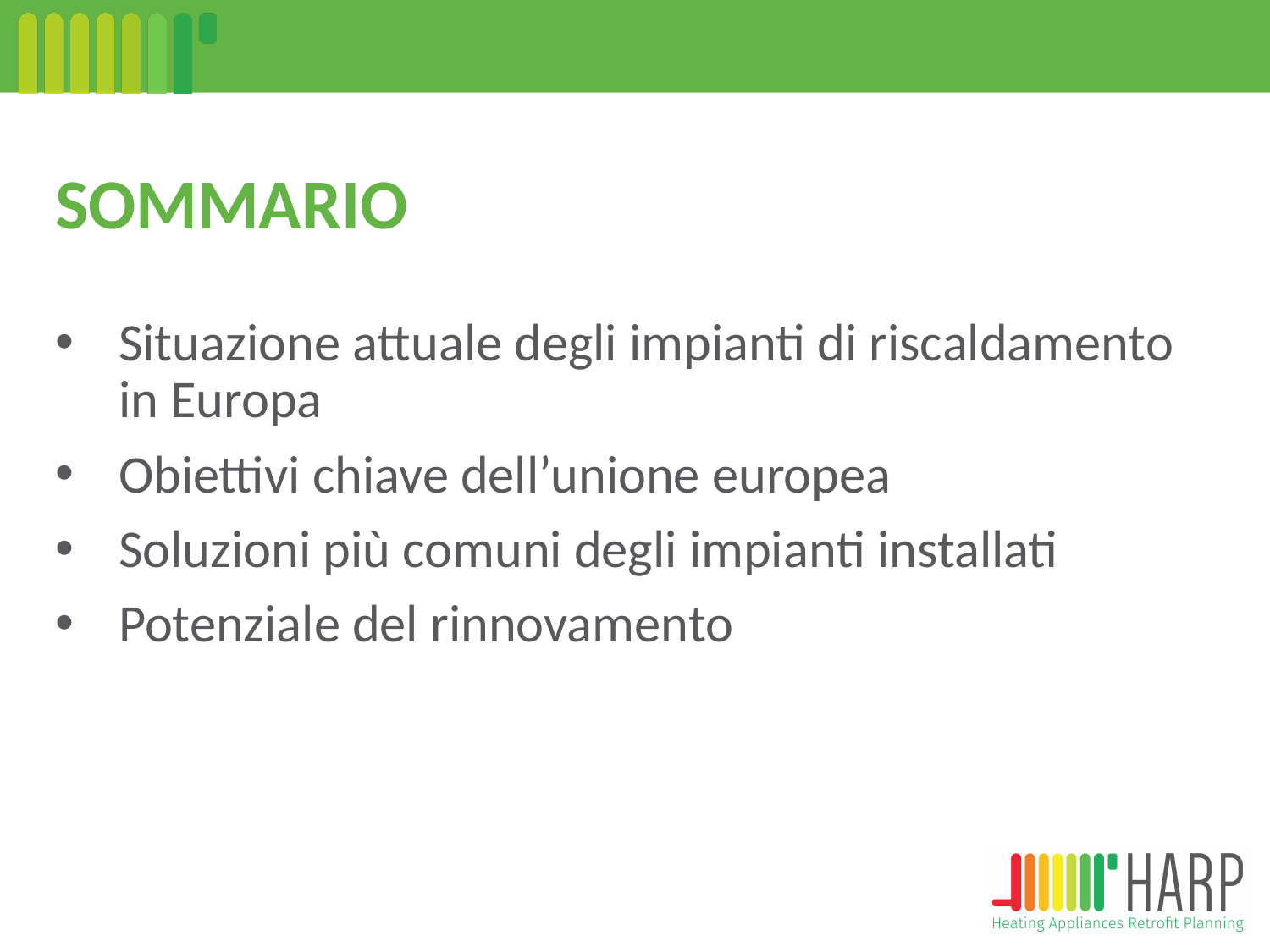

# SOMMARIO
Situazione attuale degli impianti di riscaldamento in Europa
Obiettivi chiave dell’unione europea
Soluzioni più comuni degli impianti installati
Potenziale del rinnovamento